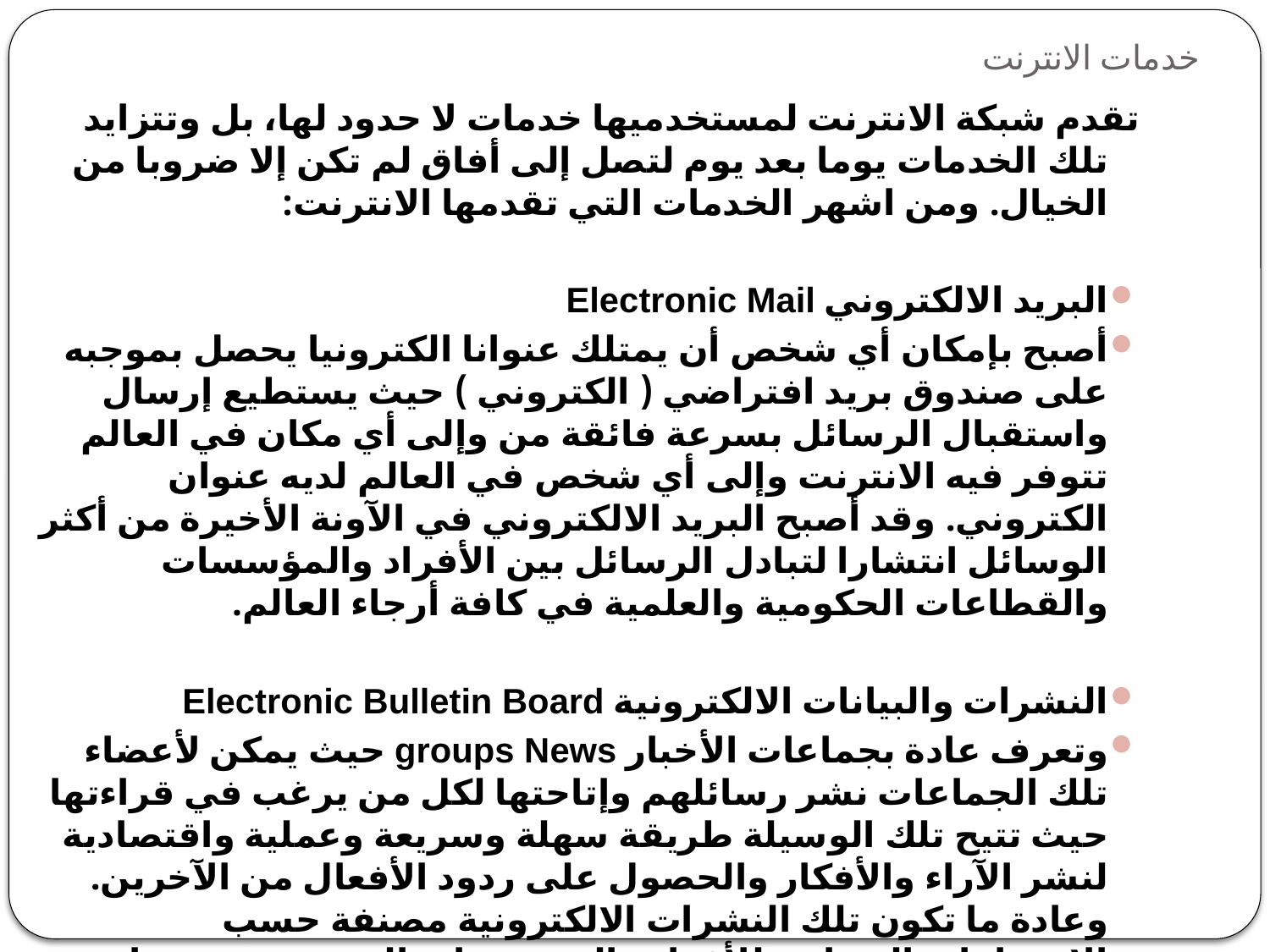

# خدمات الانترنت
	تقدم شبكة الانترنت لمستخدميها خدمات لا حدود لها، بل وتتزايد تلك الخدمات يوما بعد يوم لتصل إلى أفاق لم تكن إلا ضروبا من الخيال. ومن اشهر الخدمات التي تقدمها الانترنت:

البريد الالكتروني Electronic Mail
أصبح بإمكان أي شخص أن يمتلك عنوانا الكترونيا يحصل بموجبه على صندوق بريد افتراضي ( الكتروني ) حيث يستطيع إرسال واستقبال الرسائل بسرعة فائقة من وإلى أي مكان في العالم تتوفر فيه الانترنت وإلى أي شخص في العالم لديه عنوان الكتروني. وقد أصبح البريد الالكتروني في الآونة الأخيرة من أكثر الوسائل انتشارا لتبادل الرسائل بين الأفراد والمؤسسات والقطاعات الحكومية والعلمية في كافة أرجاء العالم.

النشرات والبيانات الالكترونية Electronic Bulletin Board
وتعرف عادة بجماعات الأخبار groups News حيث يمكن لأعضاء تلك الجماعات نشر رسائلهم وإتاحتها لكل من يرغب في قراءتها حيث تتيح تلك الوسيلة طريقة سهلة وسريعة وعملية واقتصادية لنشر الآراء والأفكار والحصول على ردود الأفعال من الآخرين. وعادة ما تكون تلك النشرات الالكترونية مصنفة حسب الاهتمامات المتباينة للأفراد والموضوعات المتنوعة من سياسية واقتصادية واجتماعية وثقافية وفنية ورياضية.. الخ. وكذلك حسب الاهتمامات المشتركة للفئات المستخدمة للانترنت من كتاب وصحافيين وأساتذة جامعات ومهندسين وأطباء ورجال أعمال ورياضيين.. الخ. وهناك أكثر من خمسة ألاف من جماعات الأخبار على الانترنت.